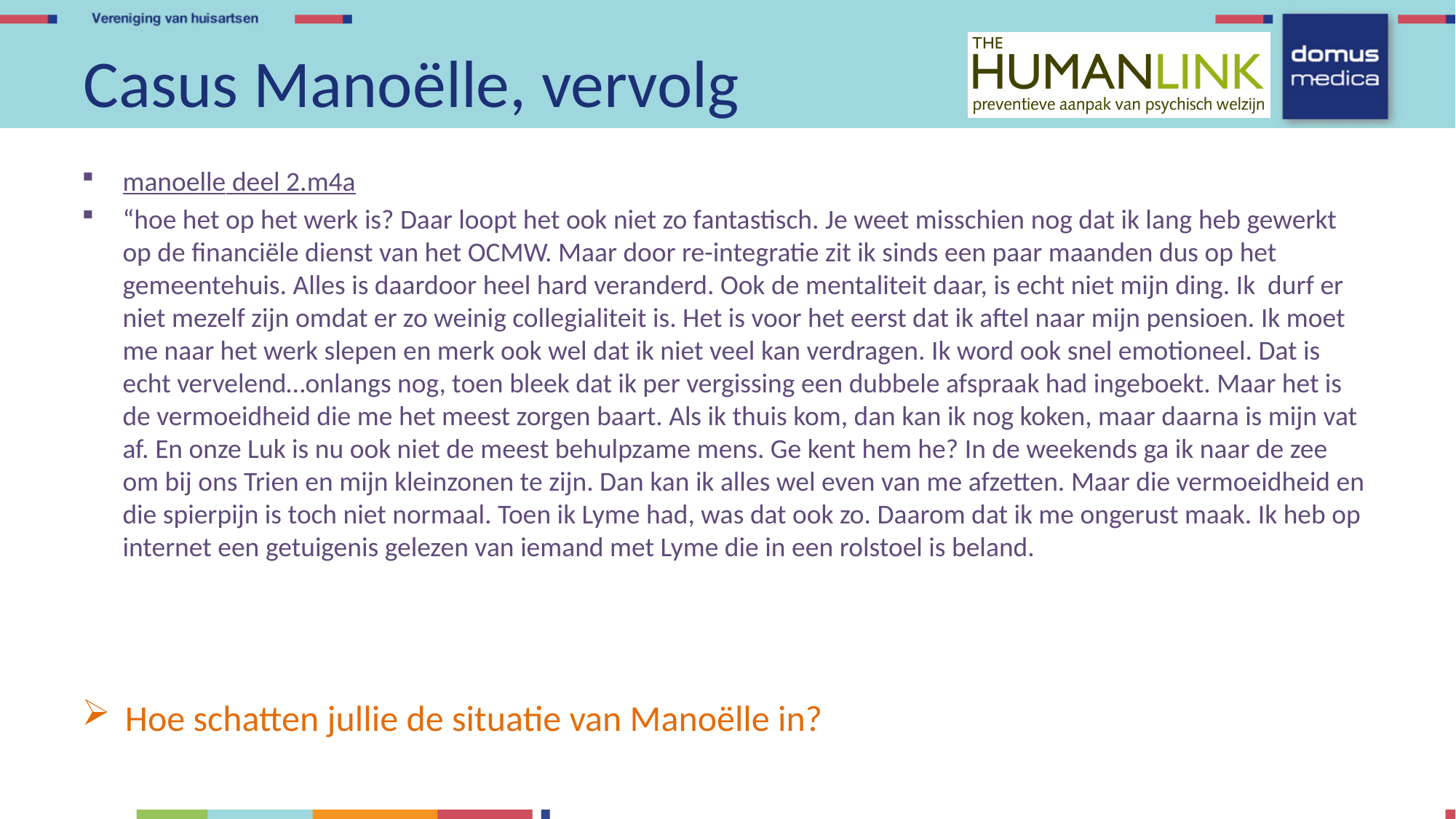

# Casus Manoëlle, vervolg

manoelle deel 2.m4a
“hoe het op het werk is? Daar loopt het ook niet zo fantastisch. Je weet misschien nog dat ik lang heb gewerkt op de financiële dienst van het OCMW. Maar door re-integratie zit ik sinds een paar maanden dus op het gemeentehuis. Alles is daardoor heel hard veranderd. Ook de mentaliteit daar, is echt niet mijn ding. Ik  durf er niet mezelf zijn omdat er zo weinig collegialiteit is. Het is voor het eerst dat ik aftel naar mijn pensioen. Ik moet me naar het werk slepen en merk ook wel dat ik niet veel kan verdragen. Ik word ook snel emotioneel. Dat is echt vervelend…onlangs nog, toen bleek dat ik per vergissing een dubbele afspraak had ingeboekt. Maar het is de vermoeidheid die me het meest zorgen baart. Als ik thuis kom, dan kan ik nog koken, maar daarna is mijn vat af. En onze Luk is nu ook niet de meest behulpzame mens. Ge kent hem he? In de weekends ga ik naar de zee om bij ons Trien en mijn kleinzonen te zijn. Dan kan ik alles wel even van me afzetten. Maar die vermoeidheid en die spierpijn is toch niet normaal. Toen ik Lyme had, was dat ook zo. Daarom dat ik me ongerust maak. Ik heb op internet een getuigenis gelezen van iemand met Lyme die in een rolstoel is beland.

Hoe schatten jullie de situatie van Manoëlle in?